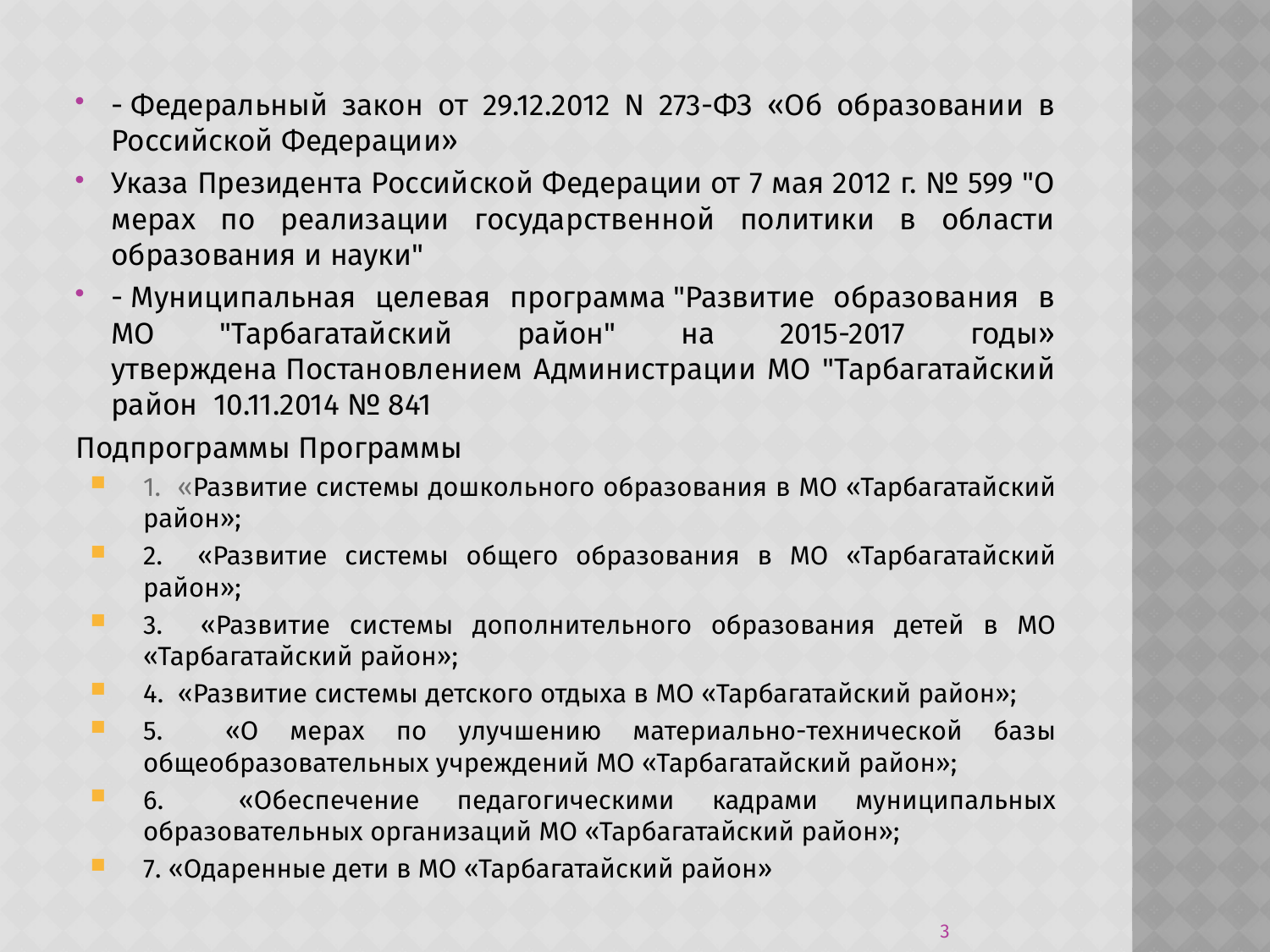

- Федеральный закон от 29.12.2012 N 273-ФЗ «Об образовании в Российской Федерации»
Указа Президента Российской Федерации от 7 мая 2012 г. № 599 "О мерах по реализации государственной политики в области образования и науки"
- Муниципальная целевая программа "Развитие образования в МО "Тарбагатайский район" на 2015-2017 годы» утверждена Постановлением Администрации МО "Тарбагатайский район  10.11.2014 № 841
Подпрограммы Программы
1.  «Развитие системы дошкольного образования в МО «Тарбагатайский район»;
2.  «Развитие системы общего образования в МО «Тарбагатайский район»;
3.  «Развитие системы дополнительного образования детей в МО «Тарбагатайский район»;
4.  «Развитие системы детского отдыха в МО «Тарбагатайский район»;
5.  «О мерах по улучшению материально-технической базы общеобразовательных учреждений МО «Тарбагатайский район»;
6.  «Обеспечение педагогическими кадрами муниципальных образовательных организаций МО «Тарбагатайский район»;
7. «Одаренные дети в МО «Тарбагатайский район»

3